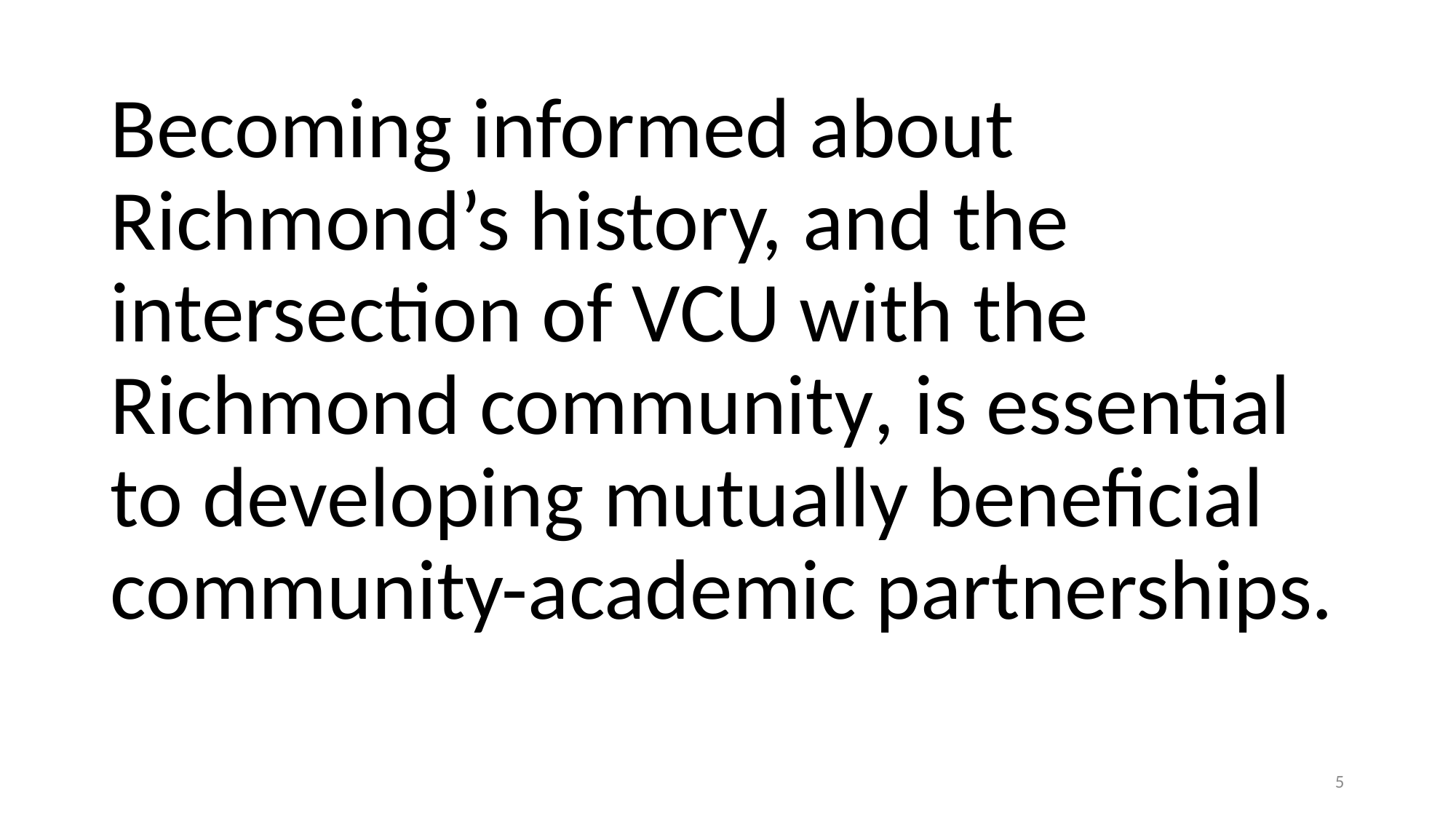

# Becoming informed about Richmond’s history, and the intersection of VCU with the Richmond community, is essential to developing mutually beneficial community-academic partnerships.
5